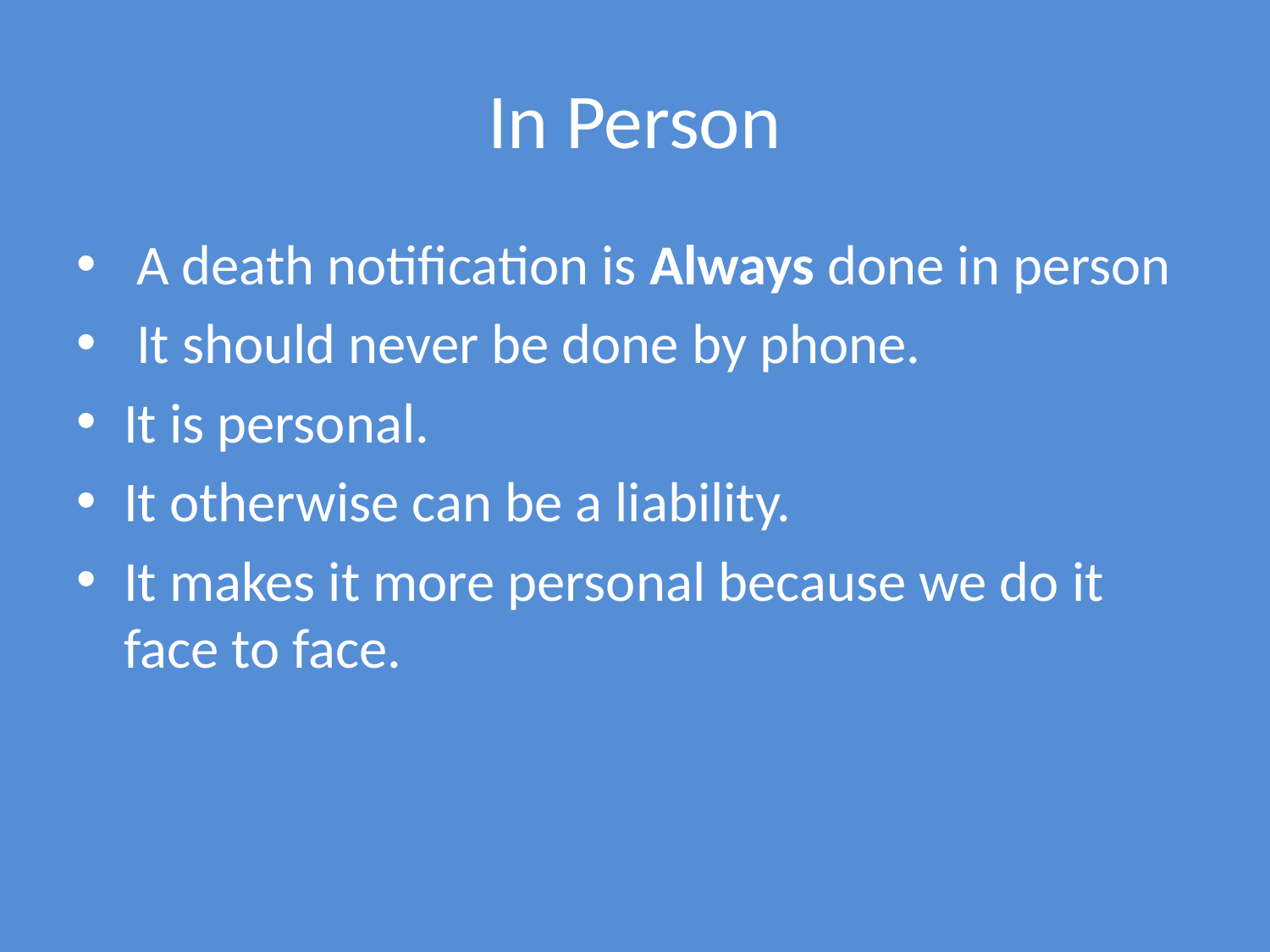

# In Person
 A death notification is Always done in person
 It should never be done by phone.
It is personal.
It otherwise can be a liability.
It makes it more personal because we do it face to face.